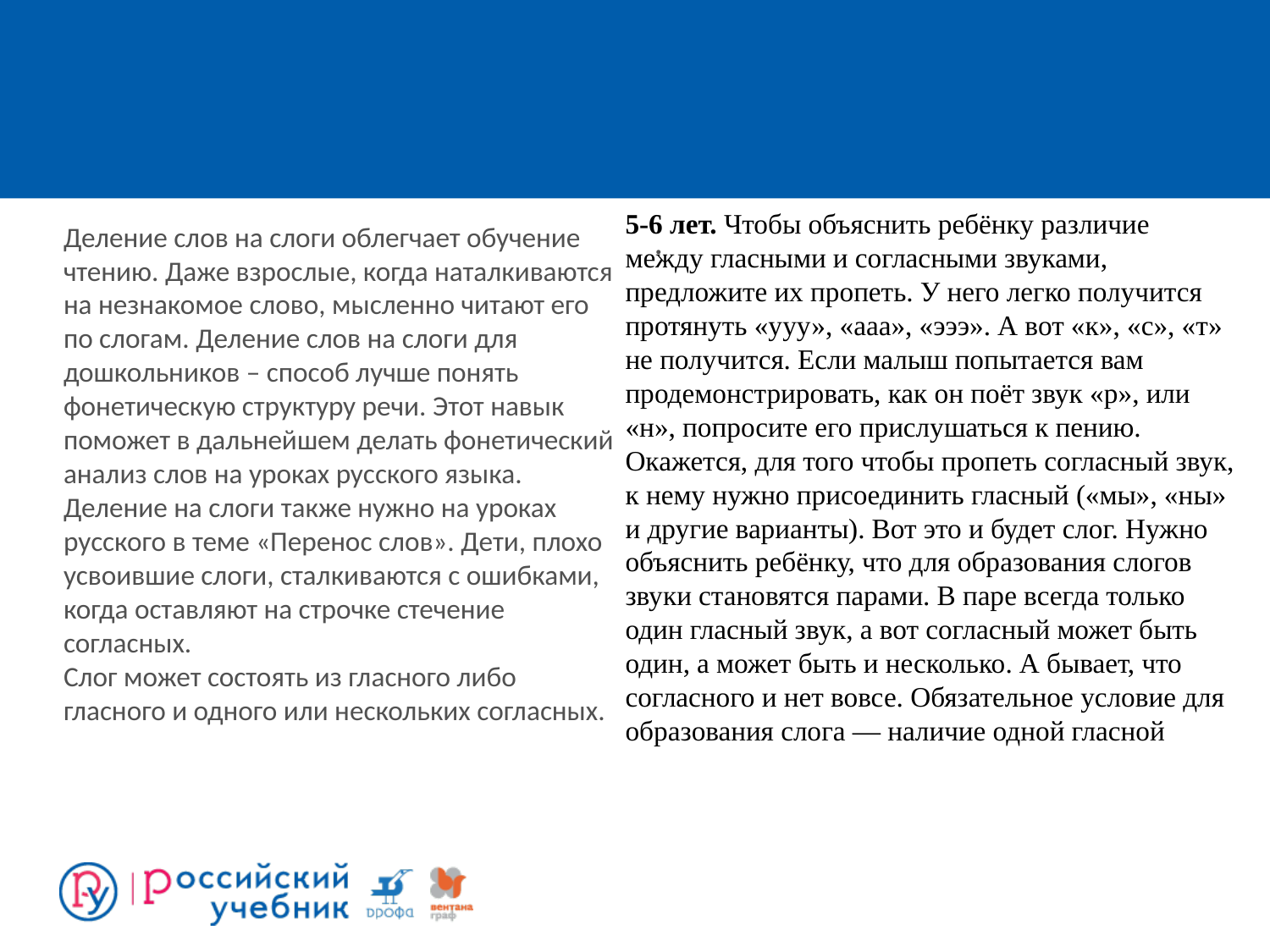

#
5-6 лет. Чтобы объяснить ребёнку различие между гласными и согласными звуками, предложите их пропеть. У него легко получится протянуть «ууу», «ааа», «эээ». А вот «к», «с», «т» не получится. Если малыш попытается вам продемонстрировать, как он поёт звук «р», или «н», попросите его прислушаться к пению. Окажется, для того чтобы пропеть согласный звук, к нему нужно присоединить гласный («мы», «ны» и другие варианты). Вот это и будет слог. Нужно объяснить ребёнку, что для образования слогов звуки становятся парами. В паре всегда только один гласный звук, а вот согласный может быть один, а может быть и несколько. А бывает, что согласного и нет вовсе. Обязательное условие для образования слога — наличие одной гласной
Деление слов на слоги облегчает обучение чтению. Даже взрослые, когда наталкиваются на незнакомое слово, мысленно читают его по слогам. Деление слов на слоги для дошкольников – способ лучше понять фонетическую структуру речи. Этот навык поможет в дальнейшем делать фонетический анализ слов на уроках русского языка.
Деление на слоги также нужно на уроках русского в теме «Перенос слов». Дети, плохо усвоившие слоги, сталкиваются с ошибками, когда оставляют на строчке стечение согласных.
Слог может состоять из гласного либо гласного и одного или нескольких согласных.

.